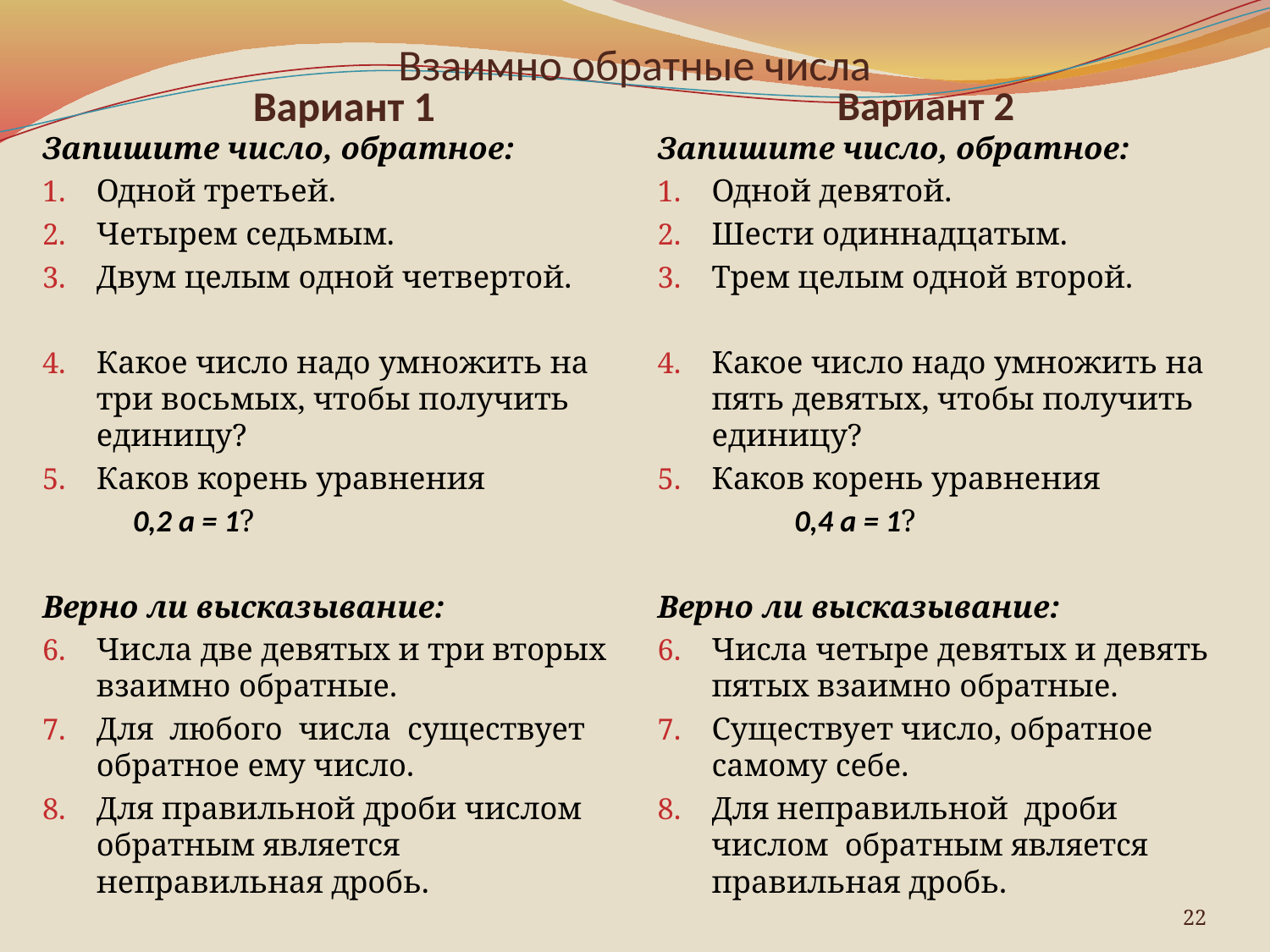

# Взаимно обратные числа
Вариант 1
Вариант 2
Запишите число, обратное:
Одной третьей.
Четырем седьмым.
Двум целым одной четвертой.

Какое число надо умножить на три восьмых, чтобы получить единицу?
Каков корень уравнения
             0,2 а = 1?

Верно ли высказывание:
Числа две девятых и три вторых взаимно обратные.
Для  любого  числа  существует  обратное ему число.
Для правильной дроби числом обратным является неправильная дробь.

Запишите число, обратное:
Одной девятой.
Шести одиннадцатым.
Трем целым одной второй.

Какое число надо умножить на пять девятых, чтобы получить единицу?
Каков корень уравнения
                 0,4 а = 1?

Верно ли высказывание:
Числа четыре девятых и девять пятых взаимно обратные.
Существует число, обратное самому себе.
Для неправильной  дроби числом  обратным является правильная дробь.

22